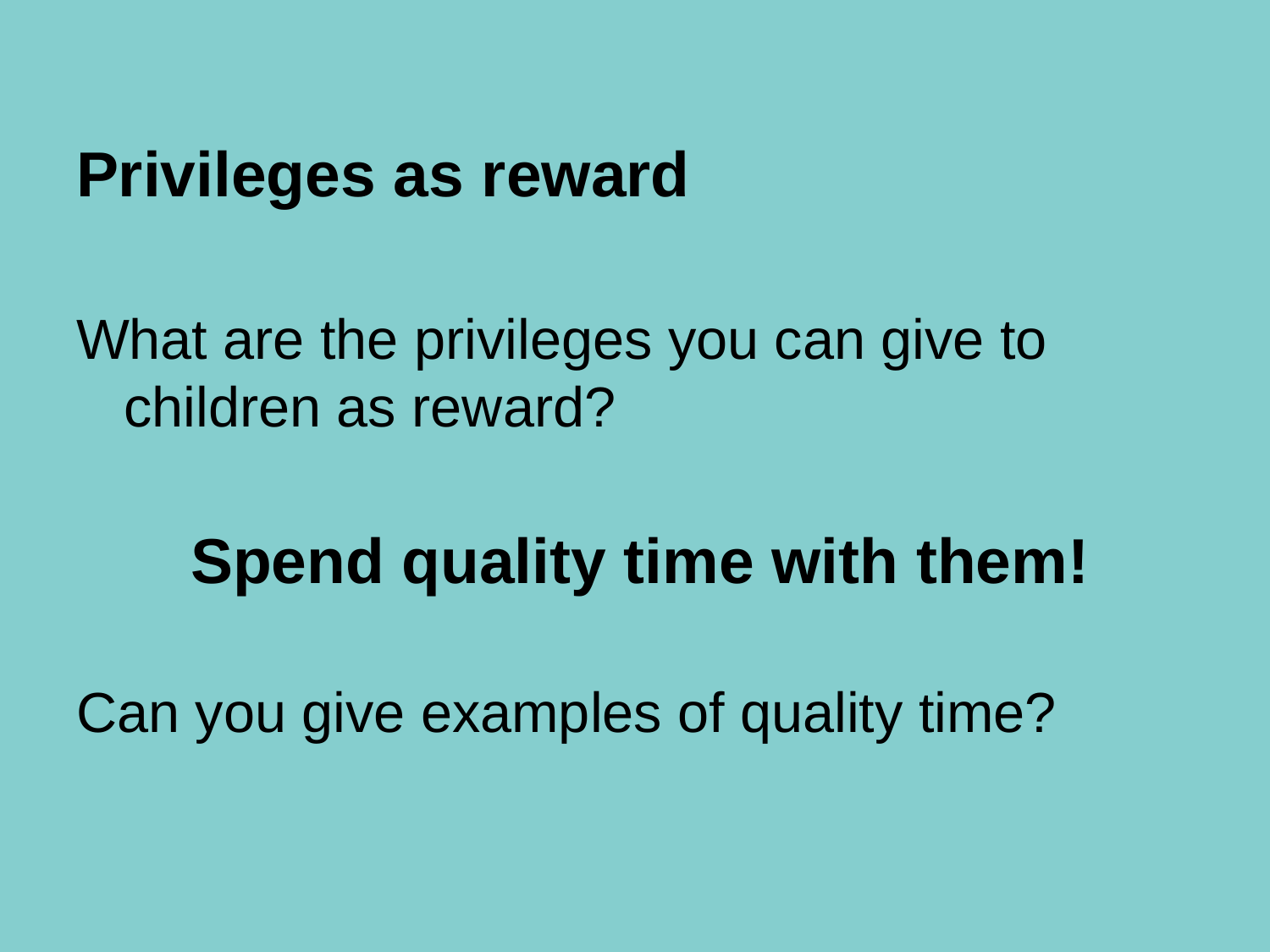

# Privileges as reward
What are the privileges you can give to children as reward?

Spend quality time with them!

Can you give examples of quality time?